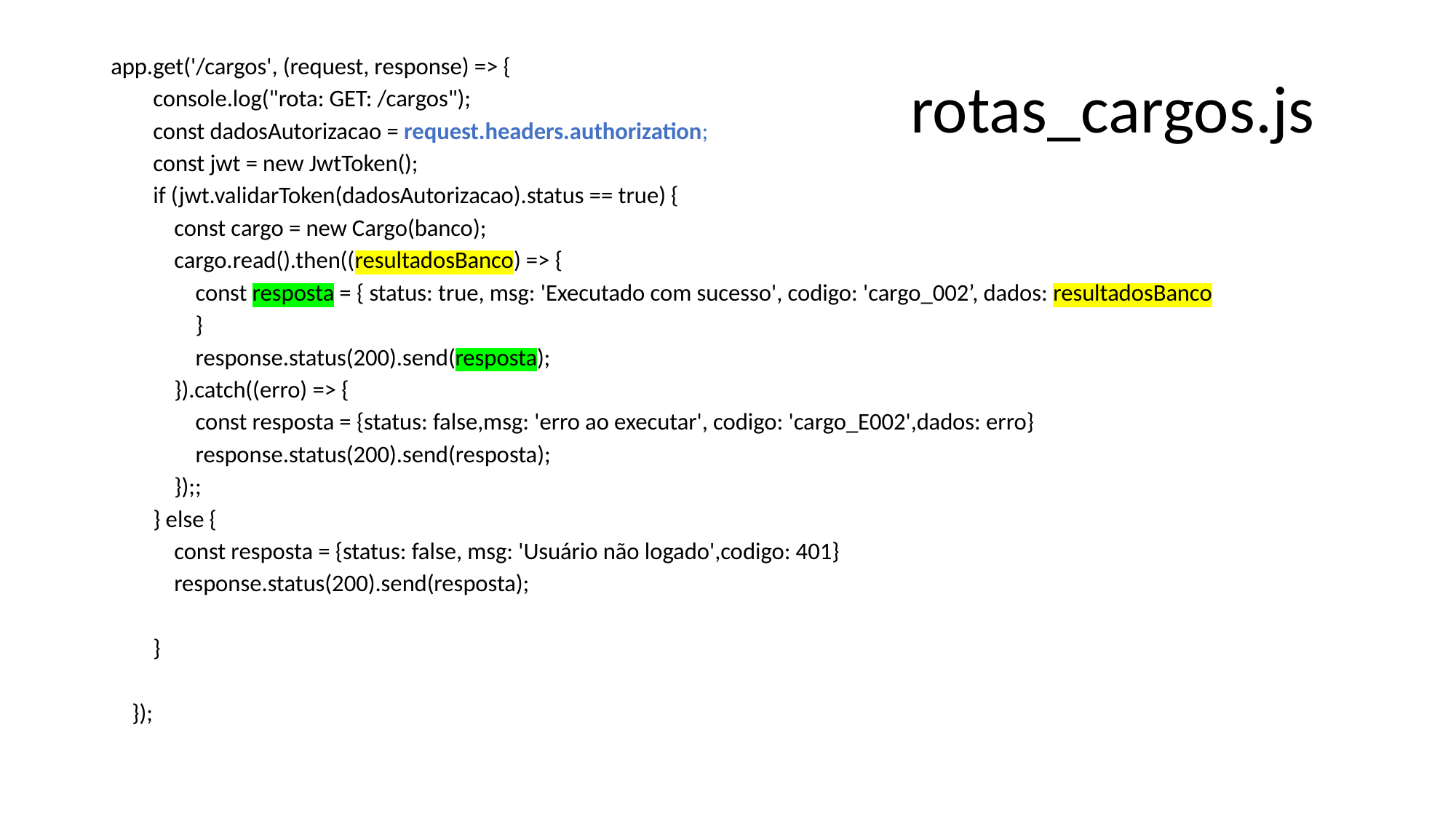

# rotas_cargos.js
app.get('/cargos', (request, response) => {
        console.log("rota: GET: /cargos");
        const dadosAutorizacao = request.headers.authorization;
        const jwt = new JwtToken();
        if (jwt.validarToken(dadosAutorizacao).status == true) {
            const cargo = new Cargo(banco);
            cargo.read().then((resultadosBanco) => {
                const resposta = { status: true, msg: 'Executado com sucesso', codigo: 'cargo_002’, dados: resultadosBanco
                }
                response.status(200).send(resposta);
            }).catch((erro) => {
                const resposta = {status: false,msg: 'erro ao executar', codigo: 'cargo_E002',dados: erro}
                response.status(200).send(resposta);
            });;
        } else {
            const resposta = {status: false, msg: 'Usuário não logado',codigo: 401}
            response.status(200).send(resposta);

        }

    });